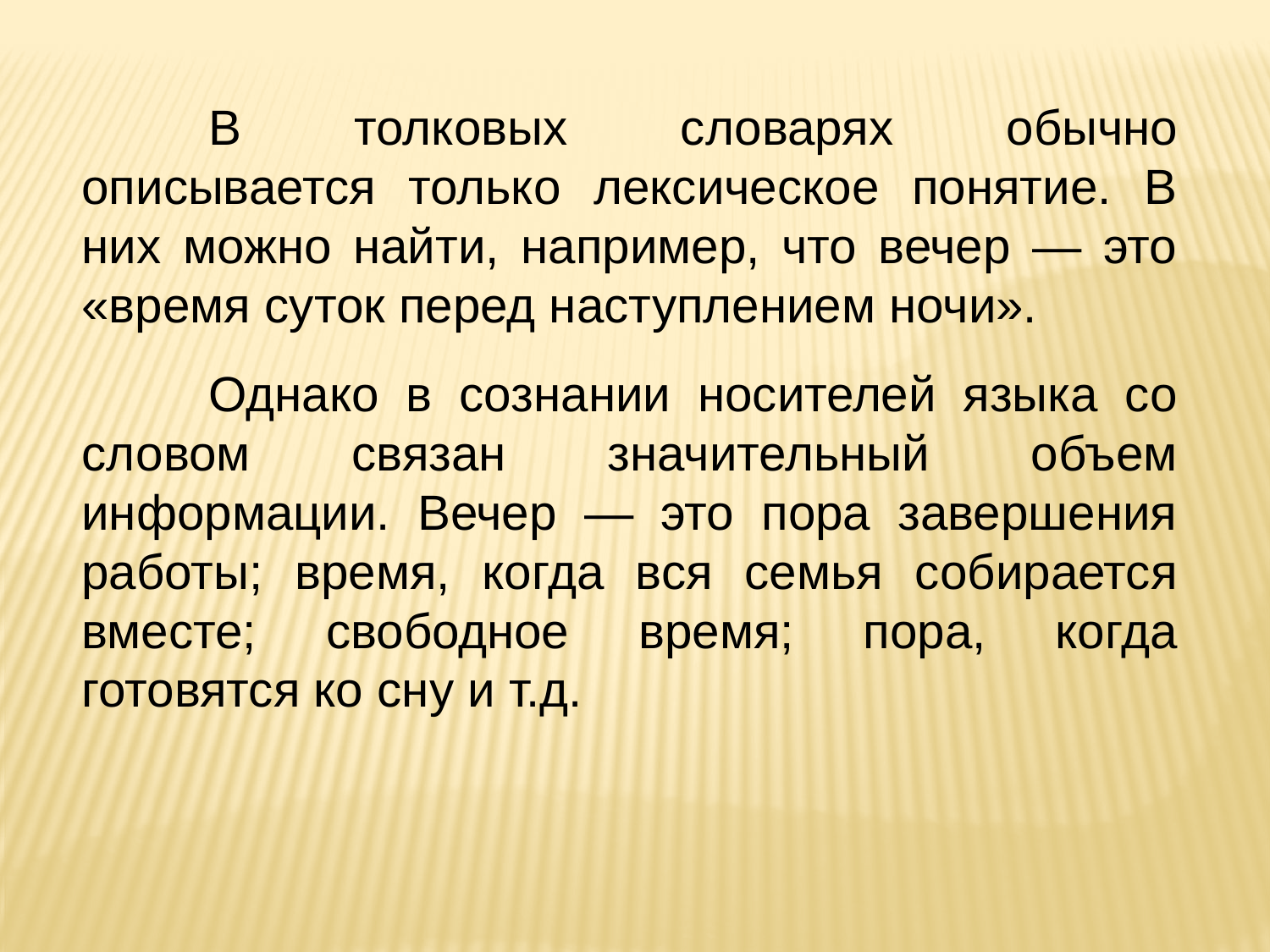

В толковых словарях обычно описывается только лексическое понятие. В них можно найти, например, что вечер — это «время суток перед наступлением ночи».

	Однако в сознании носителей языка со словом связан значительный объем информации. Вечер — это пора завершения работы; время, когда вся семья собирается вместе; свободное время; пора, когда готовятся ко сну и т.д.